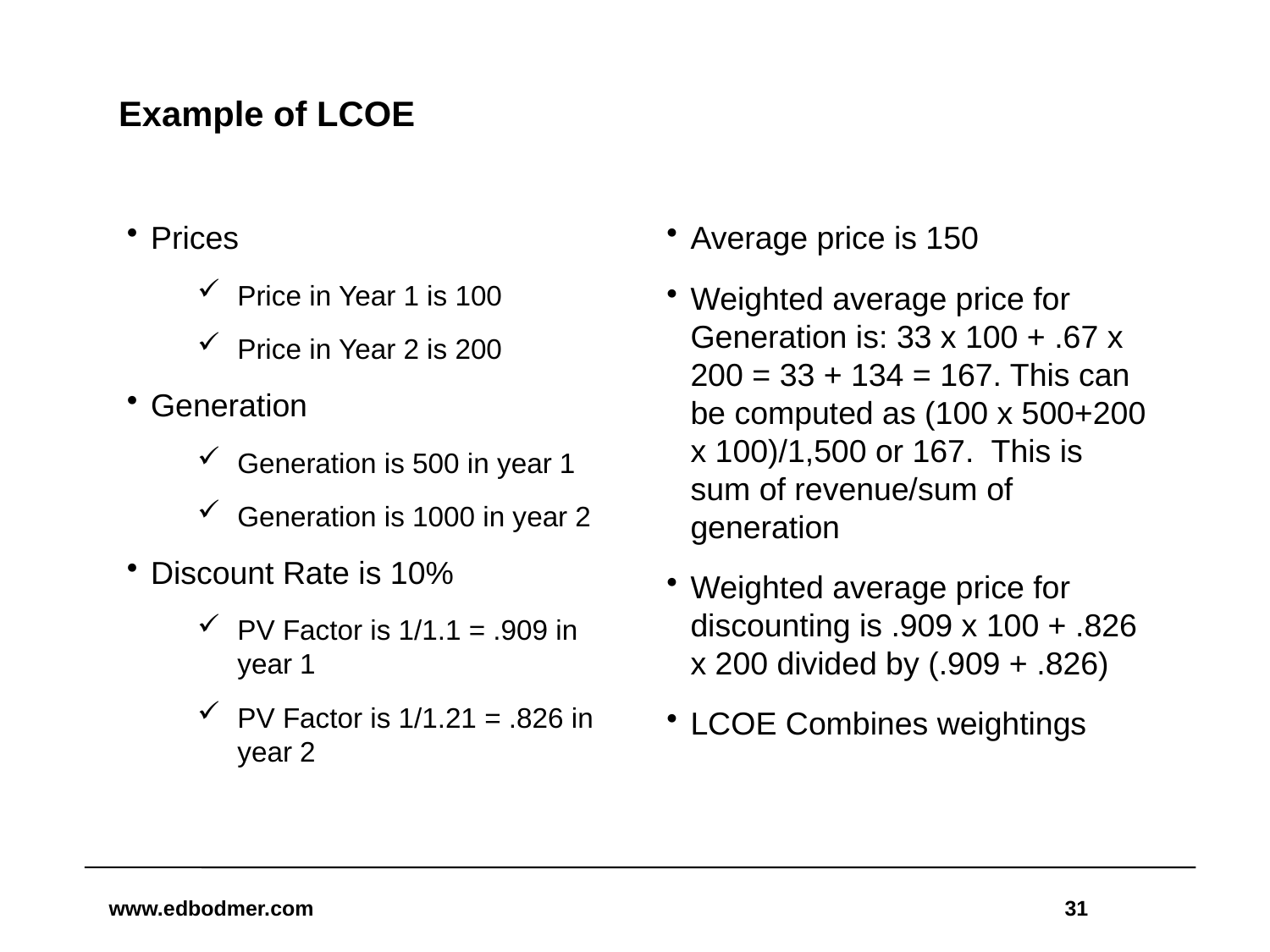

# Example of LCOE
Prices
Price in Year 1 is 100
Price in Year 2 is 200
Generation
Generation is 500 in year 1
Generation is 1000 in year 2
Discount Rate is 10%
PV Factor is 1/1.1 = .909 in year 1
PV Factor is 1/1.21 = .826 in year 2
Average price is 150
Weighted average price for Generation is: 33 x 100 + .67 x 200 = 33 + 134 = 167. This can be computed as (100 x 500+200 x 100)/1,500 or 167.  This is sum of revenue/sum of generation
Weighted average price for discounting is .909 x 100 + .826 x 200 divided by (.909 + .826)
LCOE Combines weightings